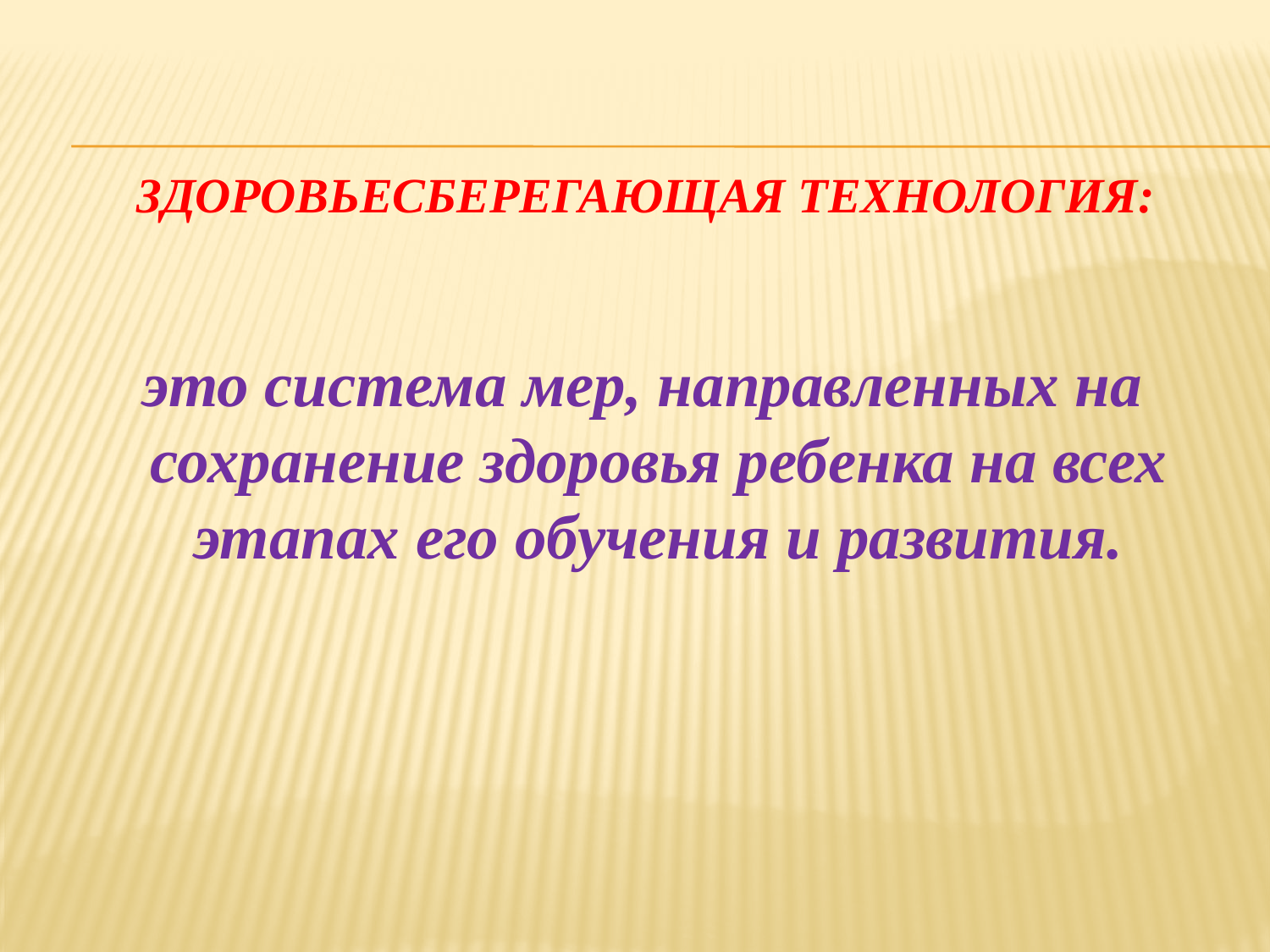

# Здоровьесберегающая технология:
 это система мер, направленных на сохранение здоровья ребенка на всех этапах его обучения и развития.